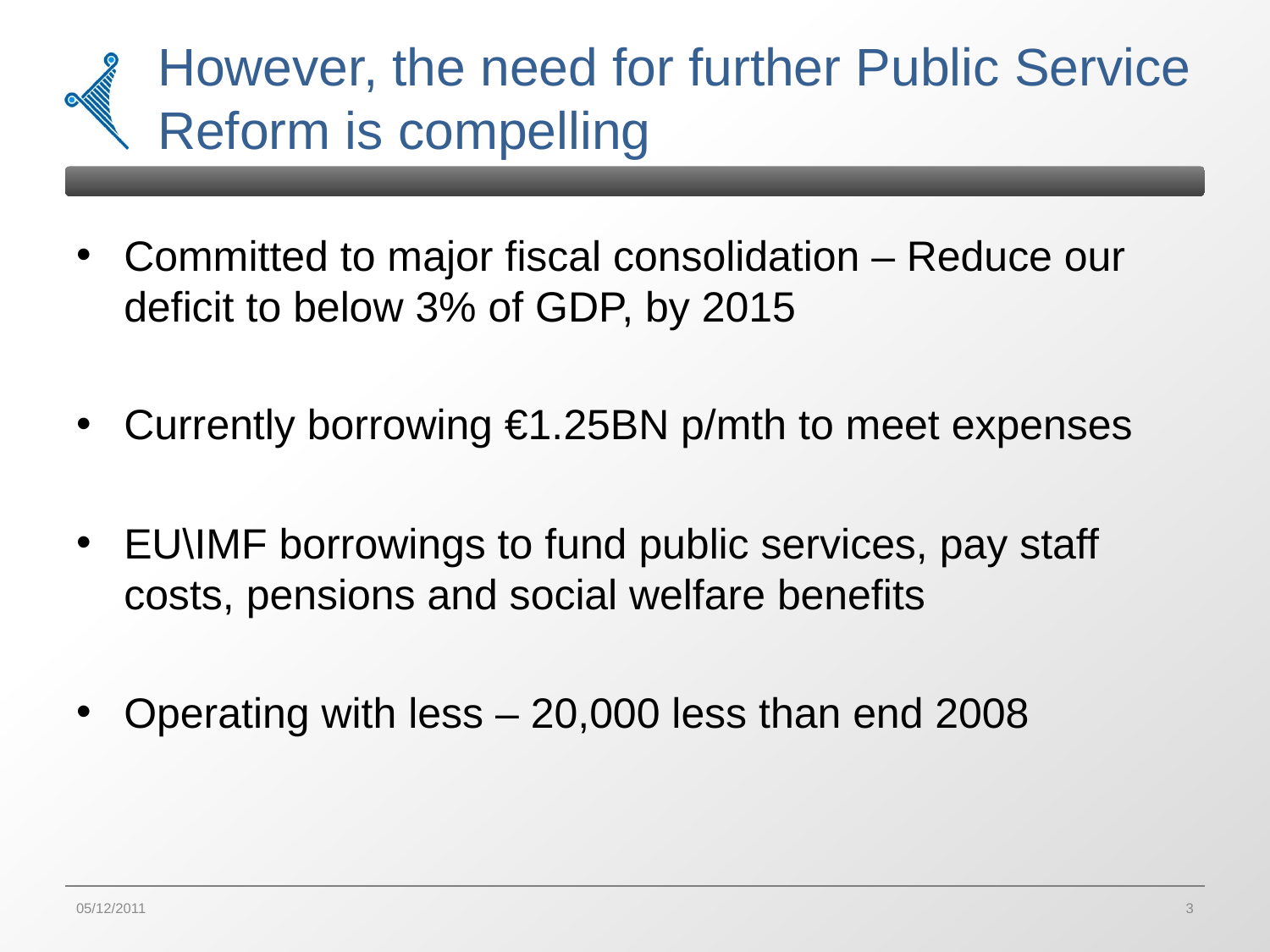

# However, the need for further Public Service Reform is compelling
Committed to major fiscal consolidation – Reduce our deficit to below 3% of GDP, by 2015

Currently borrowing €1.25BN p/mth to meet expenses

EU\IMF borrowings to fund public services, pay staff costs, pensions and social welfare benefits

Operating with less – 20,000 less than end 2008

05/12/2011
3